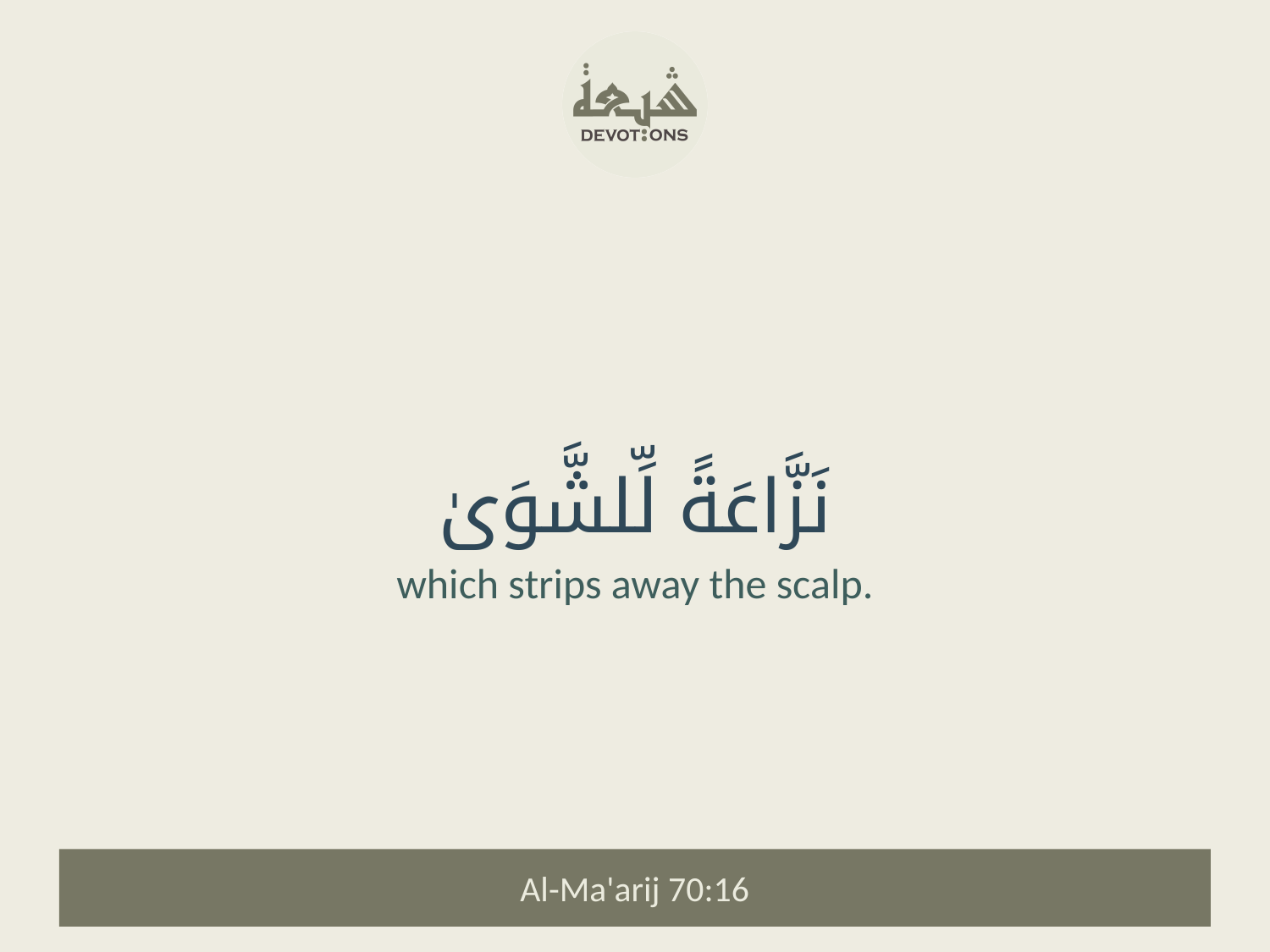

نَزَّاعَةً لِّلشَّوَىٰ
which strips away the scalp.
Al-Ma'arij 70:16